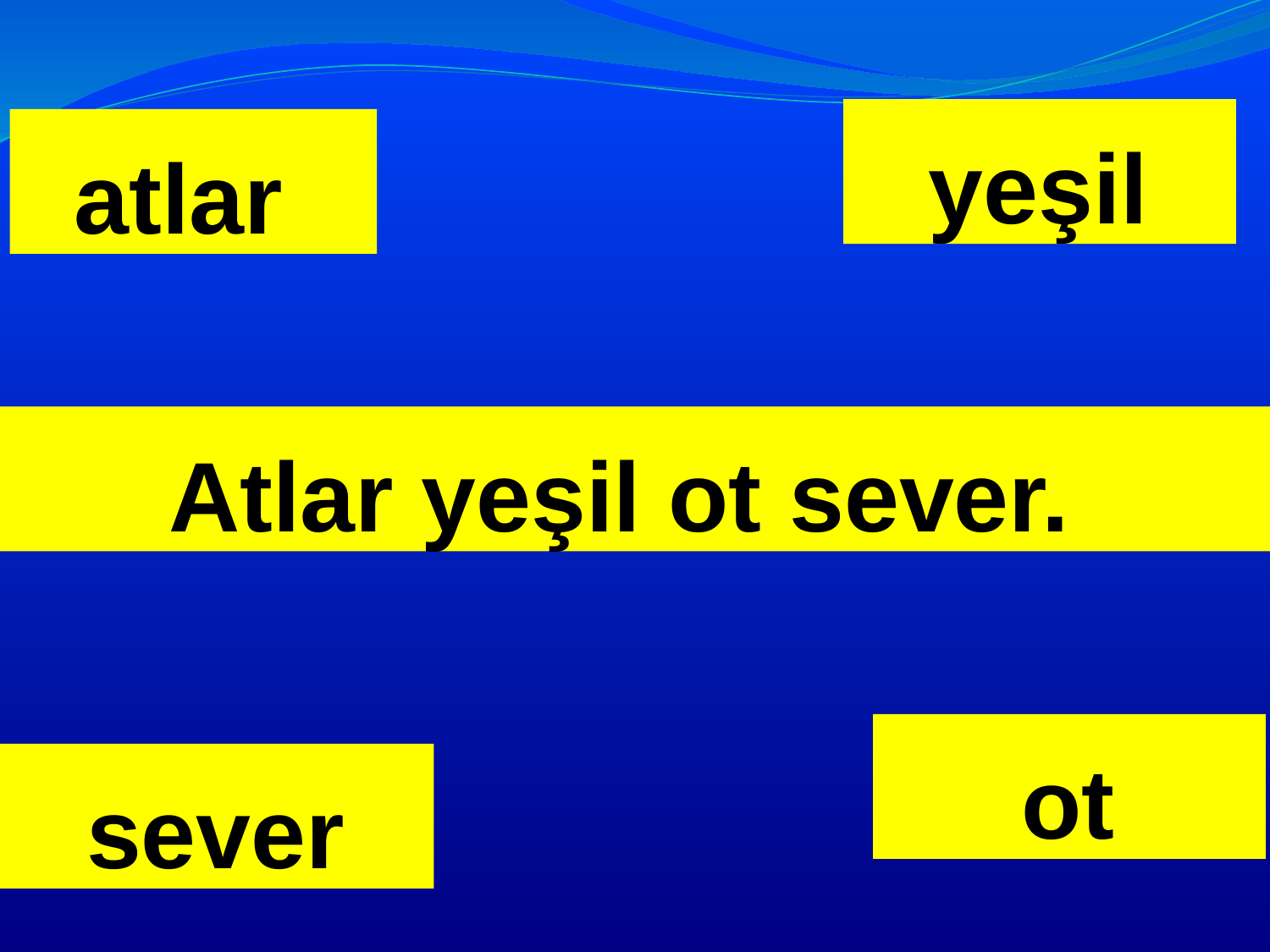

yeşil
# atlar
Atlar yeşil ot sever.
ot
sever